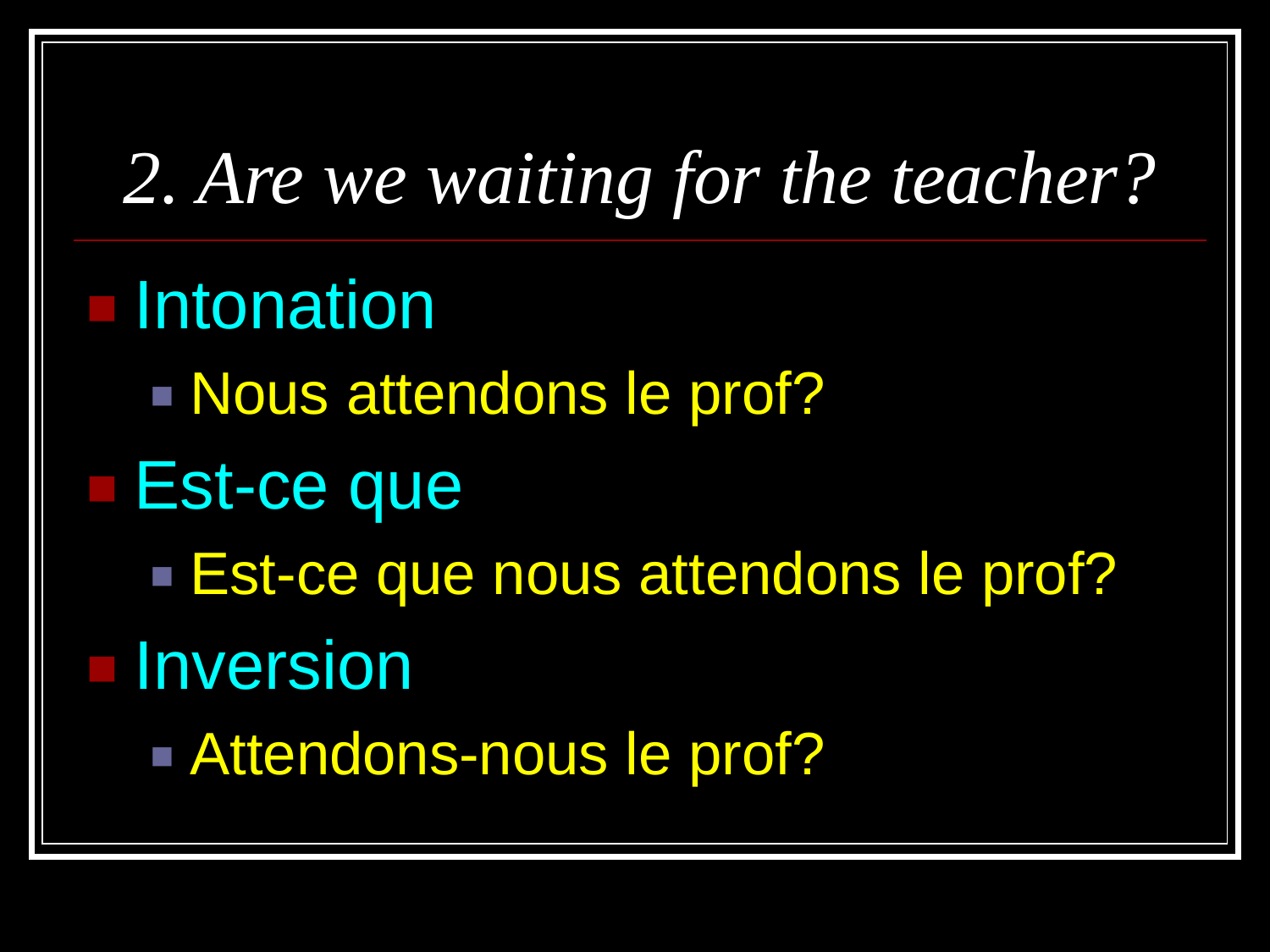

# 2. Are we waiting for the teacher?
Intonation
Nous attendons le prof?
Est-ce que
Est-ce que nous attendons le prof?
Inversion
Attendons-nous le prof?